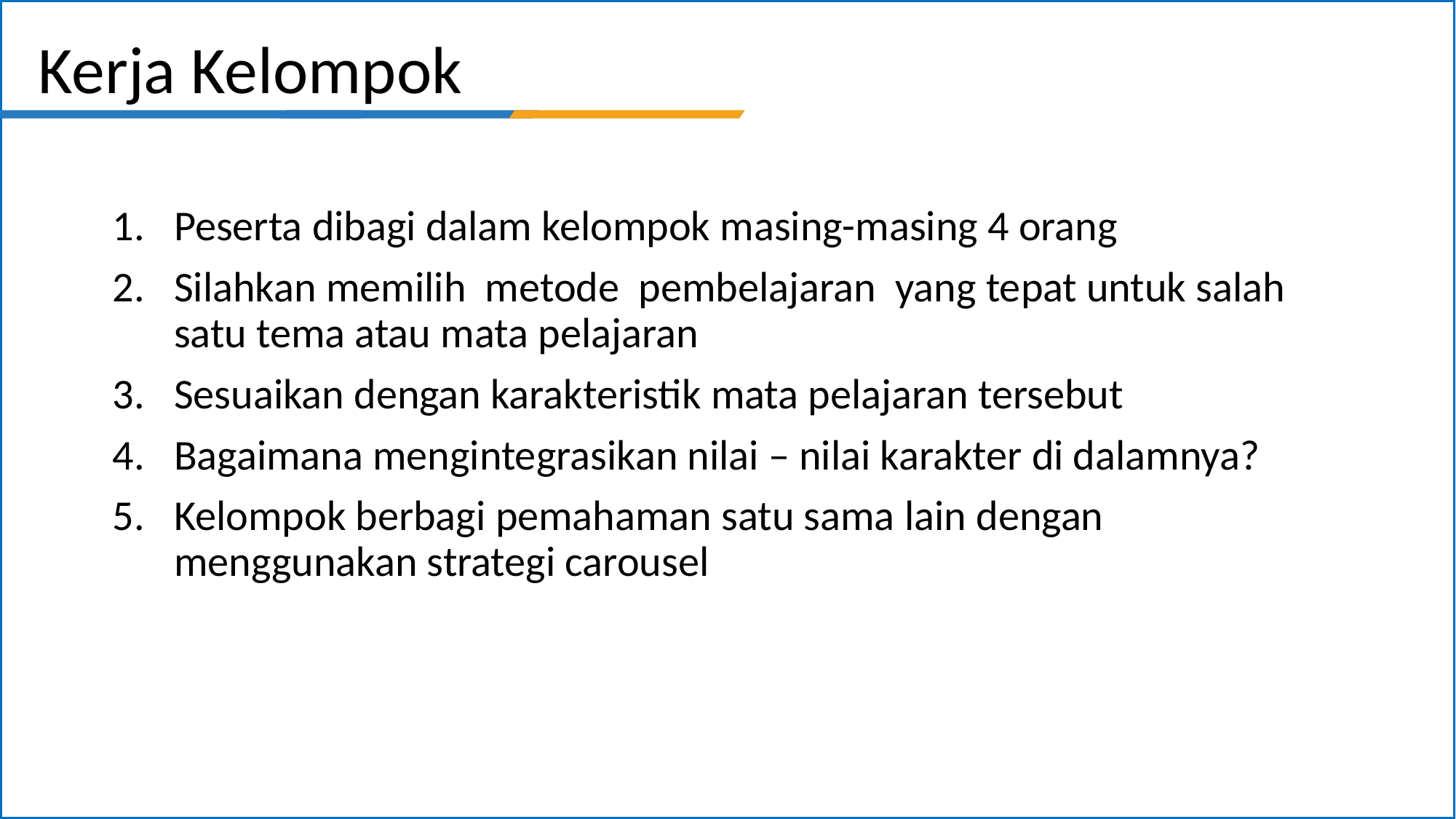

# Kerja Kelompok

Peserta dibagi dalam kelompok masing-masing 4 orang
Silahkan memilih  metode  pembelajaran  yang tepat untuk salah satu tema atau mata pelajaran
Sesuaikan dengan karakteristik mata pelajaran tersebut
Bagaimana mengintegrasikan nilai – nilai karakter di dalamnya?
Kelompok berbagi pemahaman satu sama lain dengan menggunakan strategi carousel